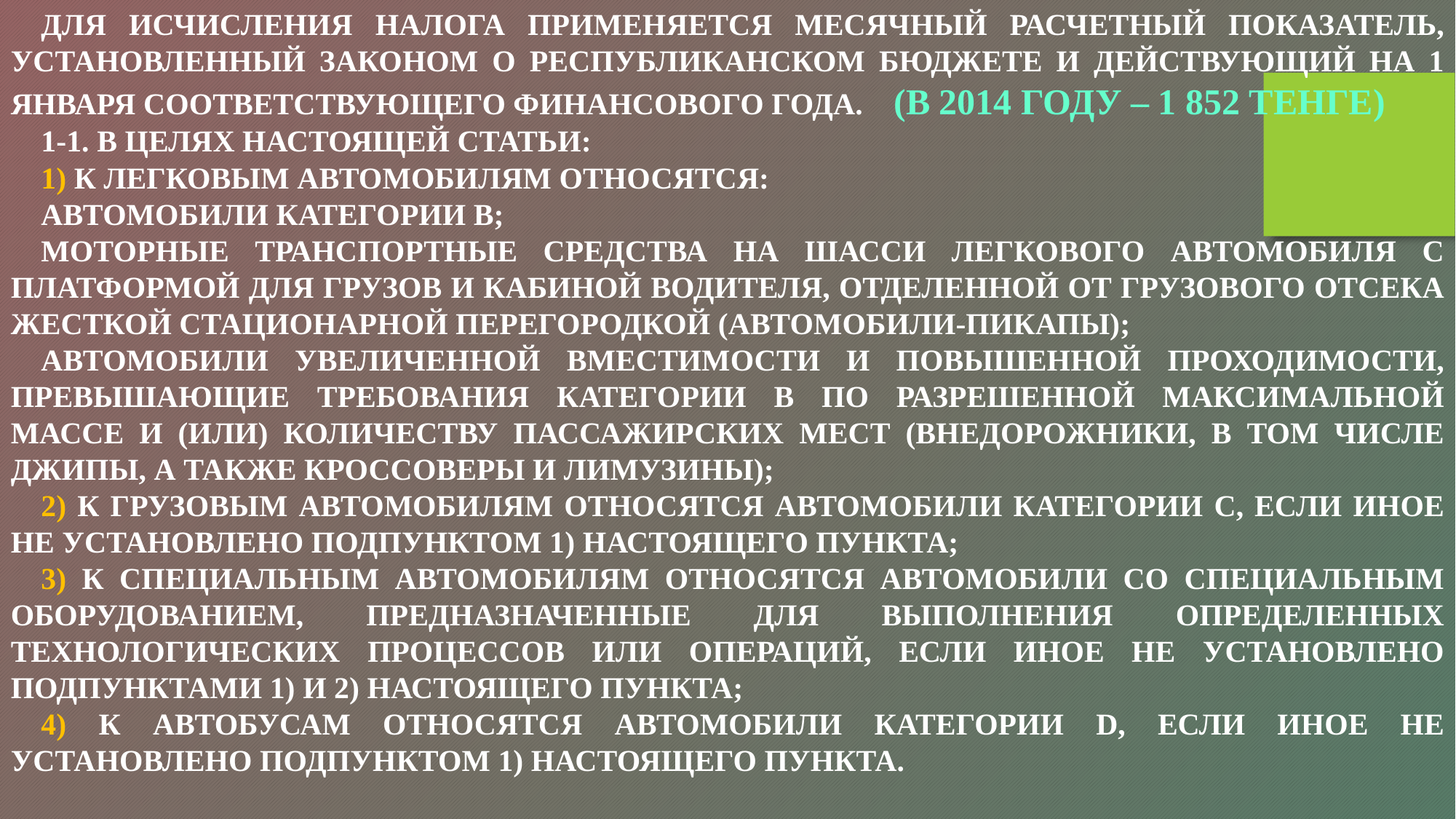

ДЛЯ ИСЧИСЛЕНИЯ НАЛОГА ПРИМЕНЯЕТСЯ МЕСЯЧНЫЙ РАСЧЕТНЫЙ ПОКАЗАТЕЛЬ, УСТАНОВЛЕННЫЙ ЗАКОНОМ О РЕСПУБЛИКАНСКОМ БЮДЖЕТЕ И ДЕЙСТВУЮЩИЙ НА 1 ЯНВАРЯ СООТВЕТСТВУЮЩЕГО ФИНАНСОВОГО ГОДА.    (В 2014 ГОДУ – 1 852 ТЕНГЕ)
1-1. В ЦЕЛЯХ НАСТОЯЩЕЙ СТАТЬИ:
1) К ЛЕГКОВЫМ АВТОМОБИЛЯМ ОТНОСЯТСЯ:
АВТОМОБИЛИ КАТЕГОРИИ В;
МОТОРНЫЕ ТРАНСПОРТНЫЕ СРЕДСТВА НА ШАССИ ЛЕГКОВОГО АВТОМОБИЛЯ С ПЛАТФОРМОЙ ДЛЯ ГРУЗОВ И КАБИНОЙ ВОДИТЕЛЯ, ОТДЕЛЕННОЙ ОТ ГРУЗОВОГО ОТСЕКА ЖЕСТКОЙ СТАЦИОНАРНОЙ ПЕРЕГОРОДКОЙ (АВТОМОБИЛИ-ПИКАПЫ);
АВТОМОБИЛИ УВЕЛИЧЕННОЙ ВМЕСТИМОСТИ И ПОВЫШЕННОЙ ПРОХОДИМОСТИ, ПРЕВЫШАЮЩИЕ ТРЕБОВАНИЯ КАТЕГОРИИ В ПО РАЗРЕШЕННОЙ МАКСИМАЛЬНОЙ МАССЕ И (ИЛИ) КОЛИЧЕСТВУ ПАССАЖИРСКИХ МЕСТ (ВНЕДОРОЖНИКИ, В ТОМ ЧИСЛЕ ДЖИПЫ, А ТАКЖЕ КРОССОВЕРЫ И ЛИМУЗИНЫ);
2) К ГРУЗОВЫМ АВТОМОБИЛЯМ ОТНОСЯТСЯ АВТОМОБИЛИ КАТЕГОРИИ С, ЕСЛИ ИНОЕ НЕ УСТАНОВЛЕНО ПОДПУНКТОМ 1) НАСТОЯЩЕГО ПУНКТА;
3) К СПЕЦИАЛЬНЫМ АВТОМОБИЛЯМ ОТНОСЯТСЯ АВТОМОБИЛИ СО СПЕЦИАЛЬНЫМ ОБОРУДОВАНИЕМ, ПРЕДНАЗНАЧЕННЫЕ ДЛЯ ВЫПОЛНЕНИЯ ОПРЕДЕЛЕННЫХ ТЕХНОЛОГИЧЕСКИХ ПРОЦЕССОВ ИЛИ ОПЕРАЦИЙ, ЕСЛИ ИНОЕ НЕ УСТАНОВЛЕНО ПОДПУНКТАМИ 1) И 2) НАСТОЯЩЕГО ПУНКТА;
4) К АВТОБУСАМ ОТНОСЯТСЯ АВТОМОБИЛИ КАТЕГОРИИ D, ЕСЛИ ИНОЕ НЕ УСТАНОВЛЕНО ПОДПУНКТОМ 1) НАСТОЯЩЕГО ПУНКТА.